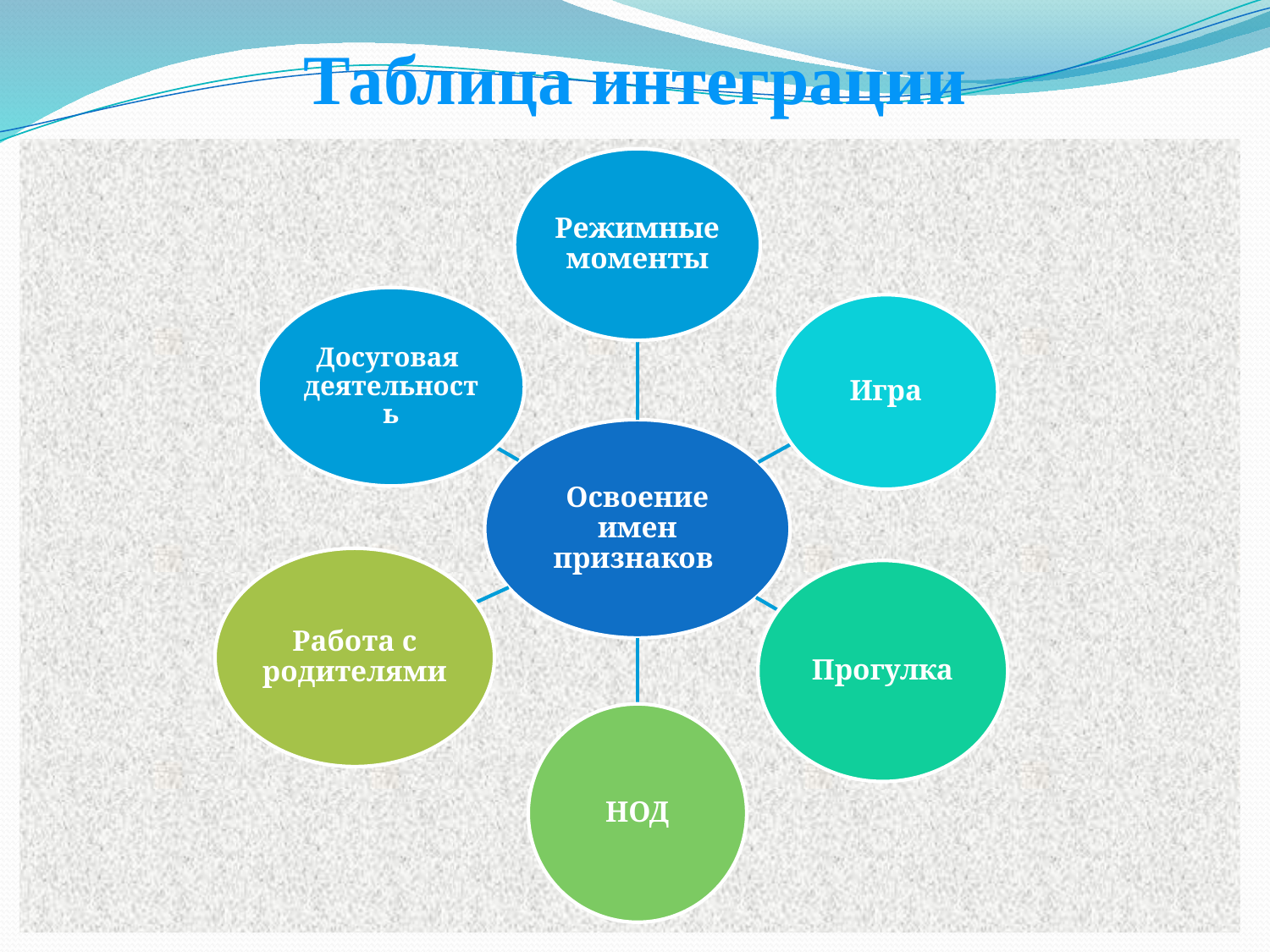

# Таблица интеграции
Освоение имен признаков

Режимные моменты

Игра

Прогулка

НОД

Работа с родителями

Досуговая  деятельность